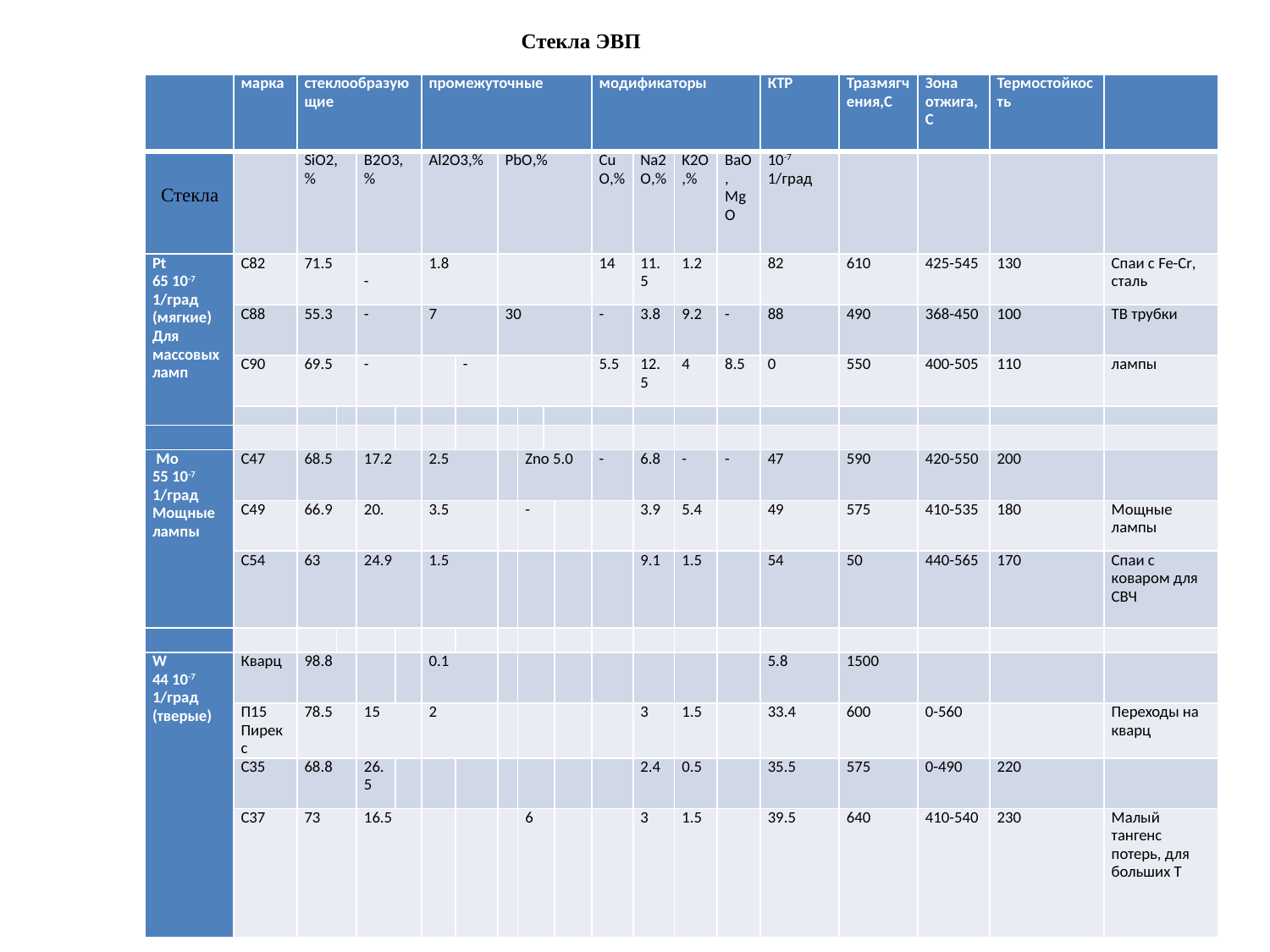

# Стекла ЭВП
|  | марка | стеклообразующие |  |  |  | промежуточные |  |  |  |  |  | модификаторы |  |  |  | КТР | Тразмягчения,С | Зона отжига, С | Термостойкость |  |
| --- | --- | --- | --- | --- | --- | --- | --- | --- | --- | --- | --- | --- | --- | --- | --- | --- | --- | --- | --- | --- |
|  |  | SiO2,% |  | B2O3,% |  | Al2O3,% |  | PbO,% |  |  |  | CuO,% | Na2O,% | K2O,% | BaO, MgO | 10-7 1/град |  |  |  |  |
| Pt 65 10-7 1/град (мягкие) Для массовых ламп | С82 | 71.5 |  | - |  | 1.8 |  |  |  |  |  | 14 | 11.5 | 1.2 |  | 82 | 610 | 425-545 | 130 | Спаи с Fe-Cr, сталь |
|  | С88 | 55.3 |  | - |  | 7 |  | 30 |  |  |  | - | 3.8 | 9.2 | - | 88 | 490 | 368-450 | 100 | ТВ трубки |
|  | С90 | 69.5 |  | - |  |  | - |  |  |  |  | 5.5 | 12.5 | 4 | 8.5 | 0 | 550 | 400-505 | 110 | лампы |
|  |  |  |  |  |  |  |  |  |  |  |  |  |  |  |  |  |  |  |  |  |
|  |  |  |  |  |  |  |  |  |  |  |  |  |  |  |  |  |  |  |  |  |
| Мо 55 10-7 1/град Мощные лампы | С47 | 68.5 |  | 17.2 |  | 2.5 |  |  | Zno 5.0 |  |  | - | 6.8 | - | - | 47 | 590 | 420-550 | 200 |  |
|  | С49 | 66.9 |  | 20. |  | 3.5 |  |  | - |  |  |  | 3.9 | 5.4 |  | 49 | 575 | 410-535 | 180 | Мощные лампы |
|  | С54 | 63 |  | 24.9 |  | 1.5 |  |  |  |  |  |  | 9.1 | 1.5 |  | 54 | 50 | 440-565 | 170 | Спаи с коваром для СВЧ |
|  |  |  |  |  |  |  |  |  |  |  |  |  |  |  |  |  |  |  |  |  |
| W 44 10-7 1/град (тверые) | Кварц | 98.8 |  |  |  | 0.1 |  |  |  |  |  |  |  |  |  | 5.8 | 1500 |  |  |  |
|  | П15 Пирекс | 78.5 |  | 15 |  | 2 |  |  |  |  |  |  | 3 | 1.5 |  | 33.4 | 600 | 0-560 |  | Переходы на кварц |
|  | С35 | 68.8 |  | 26.5 |  |  |  |  |  |  |  |  | 2.4 | 0.5 |  | 35.5 | 575 | 0-490 | 220 |  |
|  | С37 | 73 |  | 16.5 |  |  |  |  | 6 |  |  |  | 3 | 1.5 |  | 39.5 | 640 | 410-540 | 230 | Малый тангенс потерь, для больших Т |
Стекла